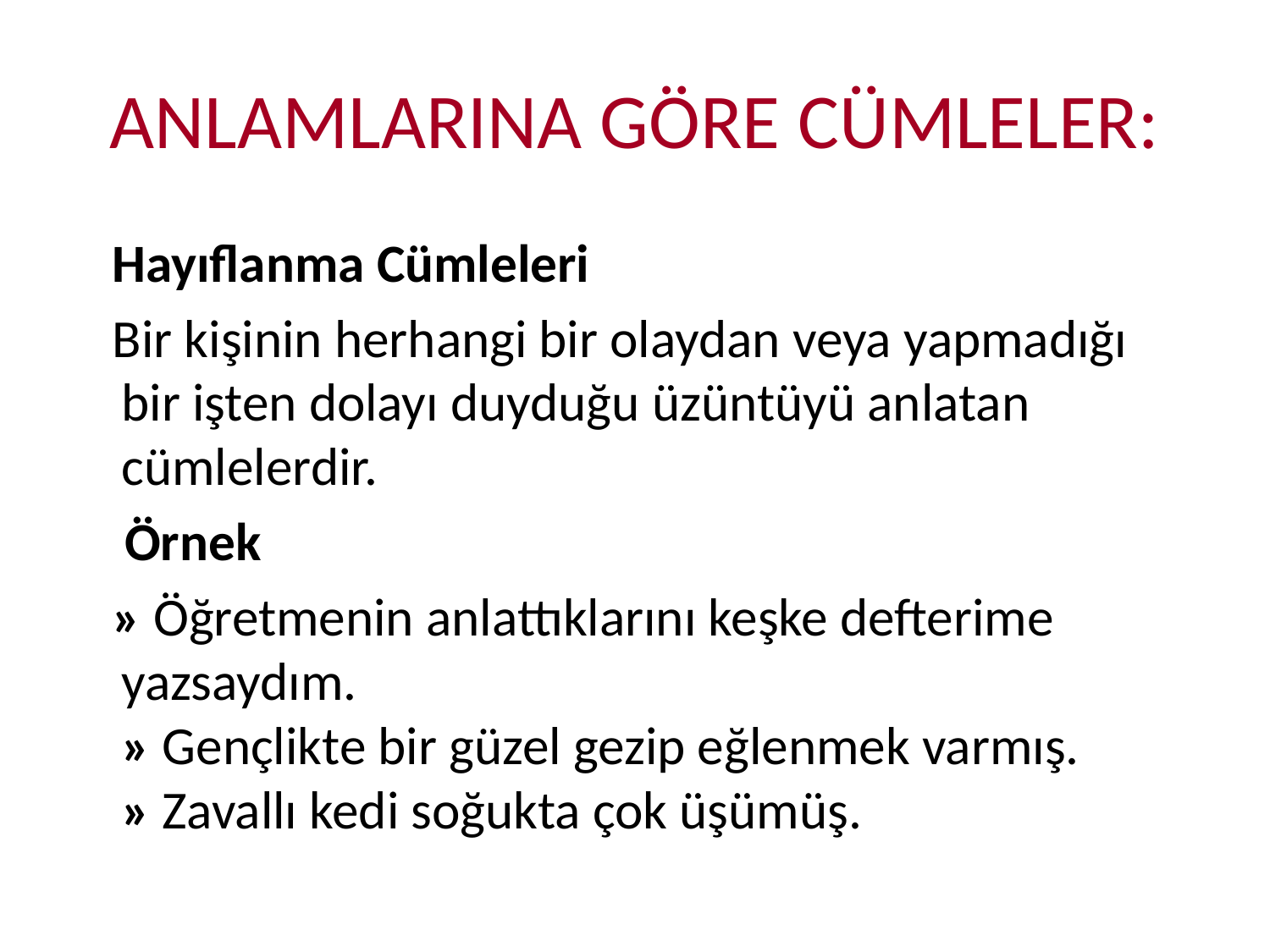

# ANLAMLARINA GÖRE CÜMLELER:
   Hayıflanma Cümleleri
   Bir kişinin herhangi bir olaydan veya yapmadığı bir işten dolayı duyduğu üzüntüyü anlatan cümlelerdir.
    Örnek
   » Öğretmenin anlattıklarını keşke defterime yazsaydım.
» Gençlikte bir güzel gezip eğlenmek varmış.
» Zavallı kedi soğukta çok üşümüş.